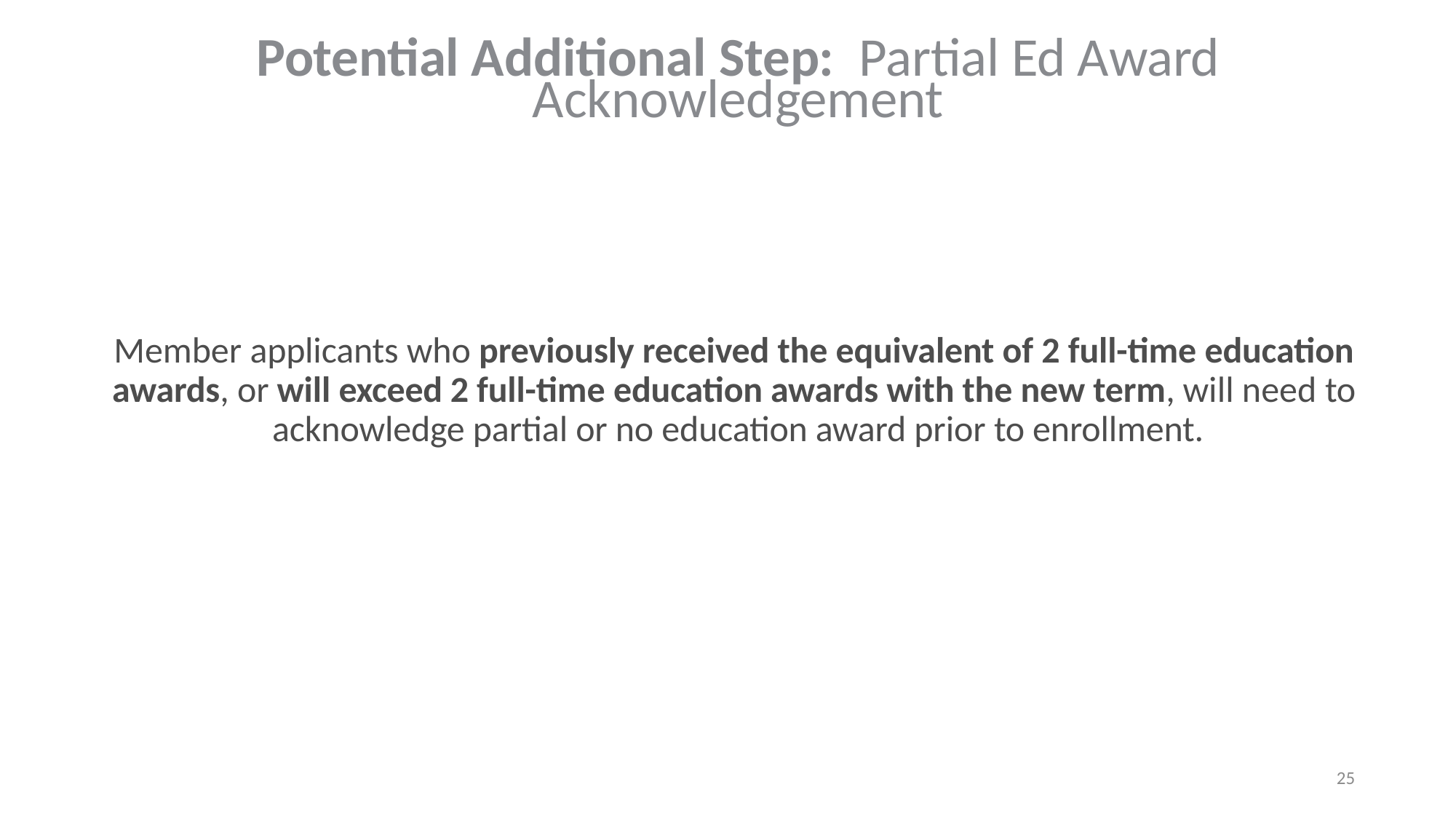

Potential Additional Step:  Partial Ed Award Acknowledgement

Member applicants who previously received the equivalent of 2 full-time education  awards, or will exceed 2 full-time education awards with the new term, will need to  acknowledge partial or no education award prior to enrollment.
25